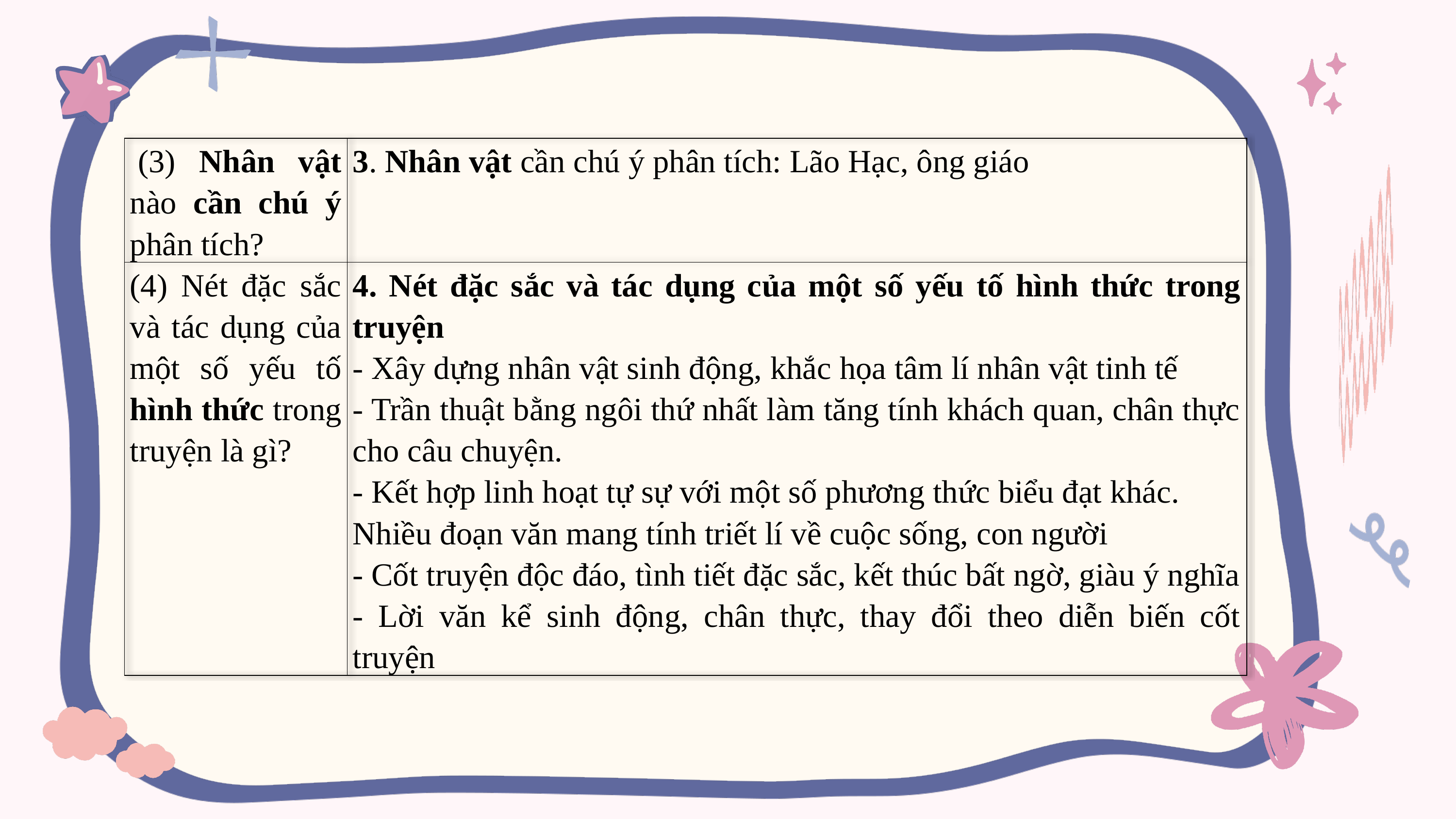

| (3) Nhân vật nào cần chú ý phân tích? | 3. Nhân vật cần chú ý phân tích: Lão Hạc, ông giáo |
| --- | --- |
| (4) Nét đặc sắc và tác dụng của một số yếu tố hình thức trong truyện là gì? | 4. Nét đặc sắc và tác dụng của một số yếu tố hình thức trong truyện - Xây dựng nhân vật sinh động, khắc họa tâm lí nhân vật tinh tế - Trần thuật bằng ngôi thứ nhất làm tăng tính khách quan, chân thực cho câu chuyện. - Kết hợp linh hoạt tự sự với một số phương thức biểu đạt khác. Nhiều đoạn văn mang tính triết lí về cuộc sống, con người - Cốt truyện độc đáo, tình tiết đặc sắc, kết thúc bất ngờ, giàu ý nghĩa - Lời văn kể sinh động, chân thực, thay đổi theo diễn biến cốt truyện |